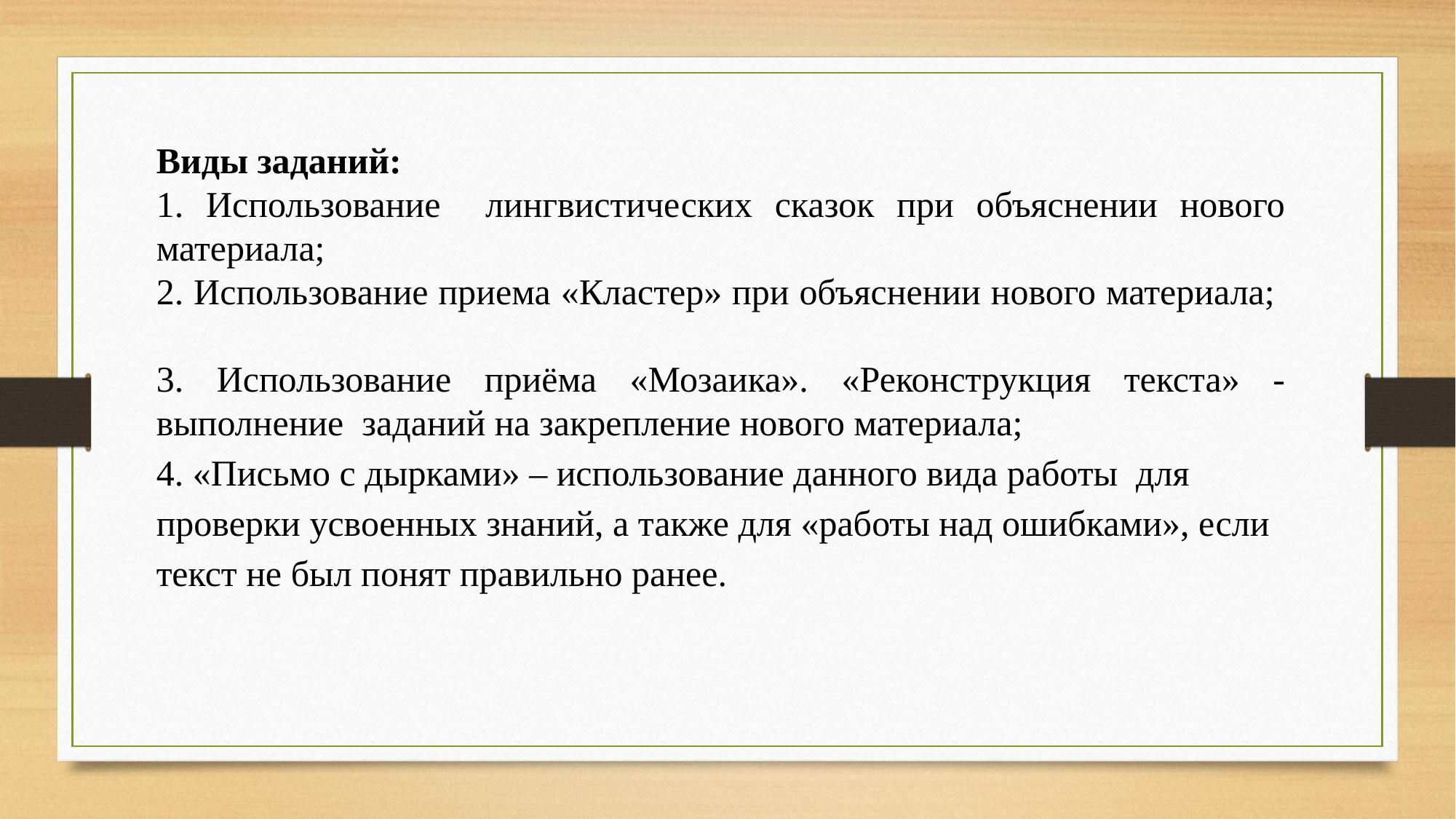

Виды заданий:
1. Использование  лингвистических сказок при объяснении нового материала;
2. Использование приема «Кластер» при объяснении нового материала;
3. Использование приёма «Мозаика». «Реконструкция текста» - выполнение  заданий на закрепление нового материала;
4. «Письмо с дырками» – использование данного вида работы  для проверки усвоенных знаний, а также для «работы над ошибками», если текст не был понят правильно ранее.